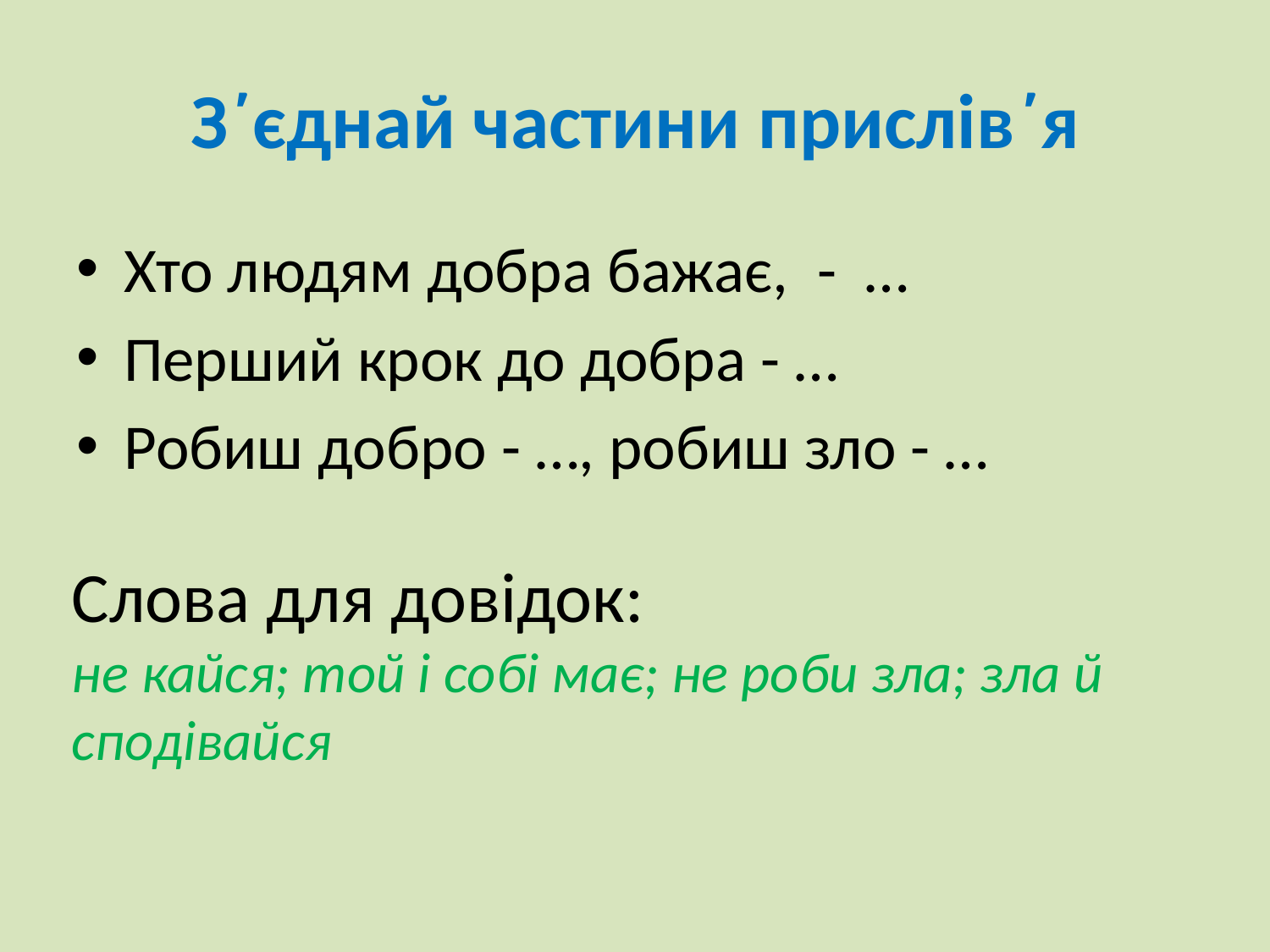

# З΄єднай частини прислів΄я
Хто людям добра бажає,  -  …
Перший крок до добра - …
Робиш добро - …, робиш зло - …

Слова для довідок:
не кайся; той і собі має; не роби зла; зла й сподівайся